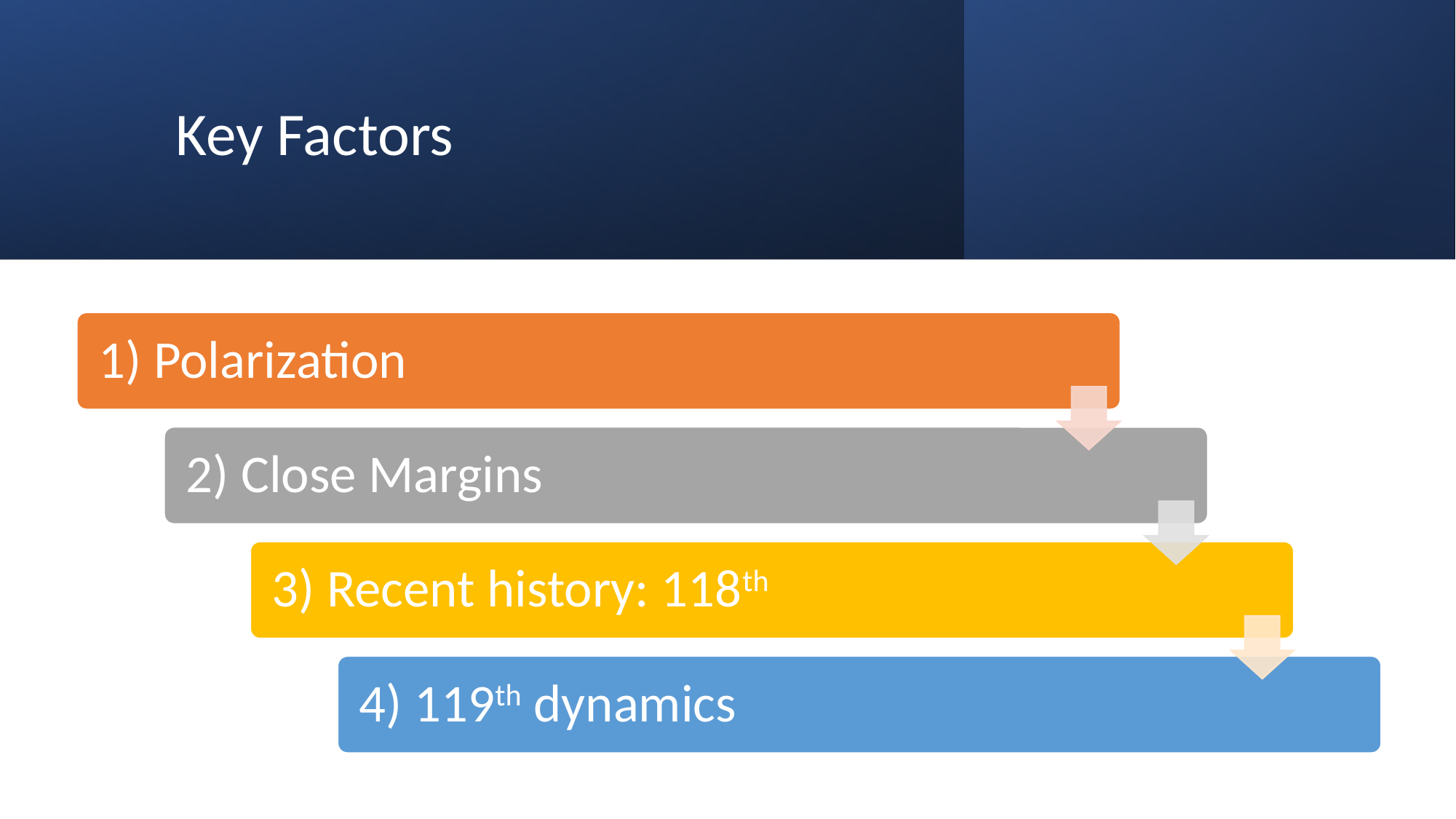

# Key Factors
1) Polarization
2) Close Margins
3) Recent history: 118th
4) 119th dynamics